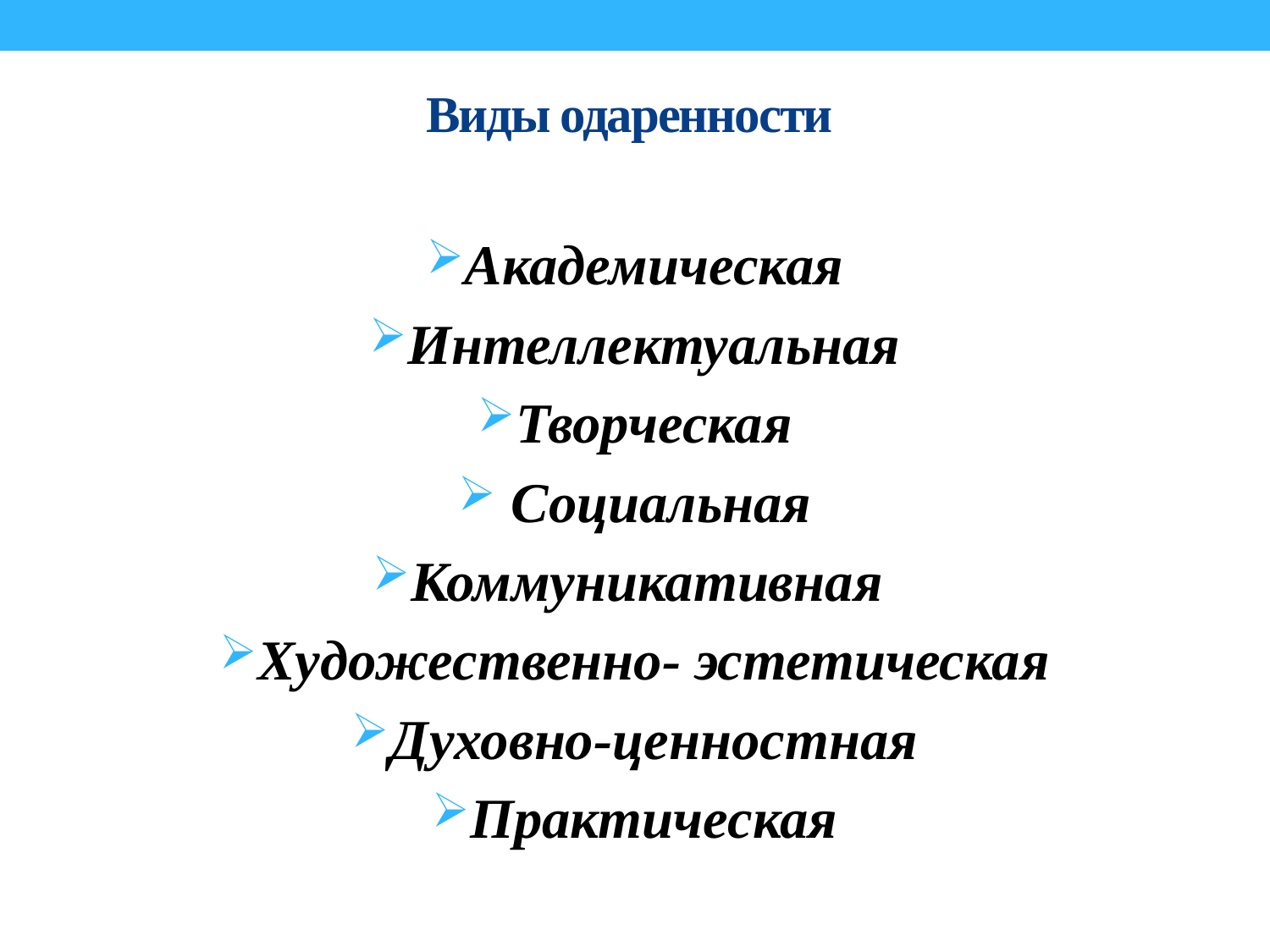

# Виды одаренности
Академическая
Интеллектуальная
Творческая
 Социальная
Коммуникативная
Художественно- эстетическая
Духовно-ценностная
Практическая